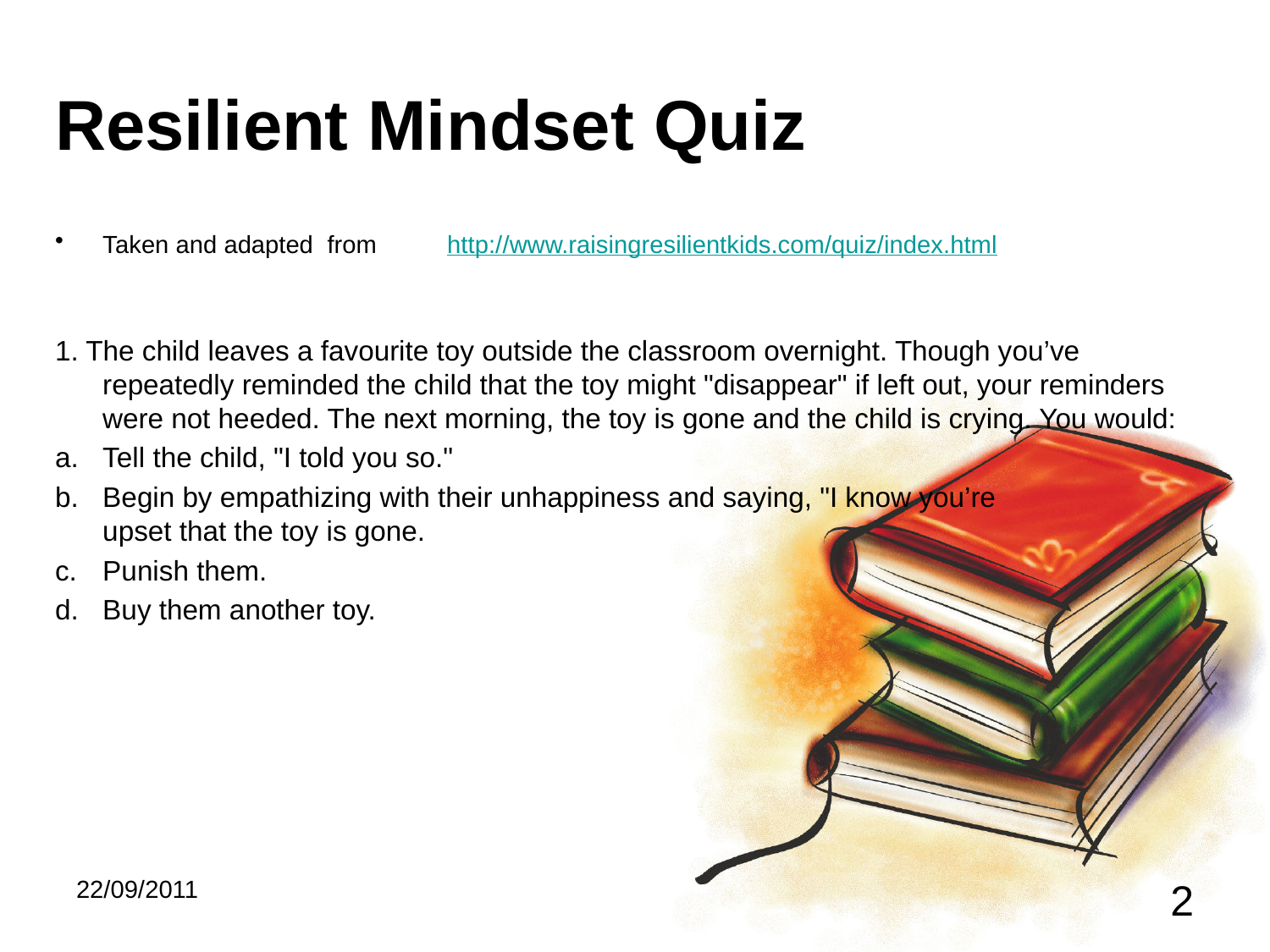

# Resilient Mindset Quiz
Taken and adapted  from          http://www.raisingresilientkids.com/quiz/index.html

1. The child leaves a favourite toy outside the classroom overnight. Though you’ve repeatedly reminded the child that the toy might "disappear" if left out, your reminders were not heeded. The next morning, the toy is gone and the child is crying. You would:
Tell the child, "I told you so."
b.	Begin by empathizing with their unhappiness and saying, "I know you’re
upset that the toy is gone.
c.	Punish them.
d.	Buy them another toy.

22/09/2011
2